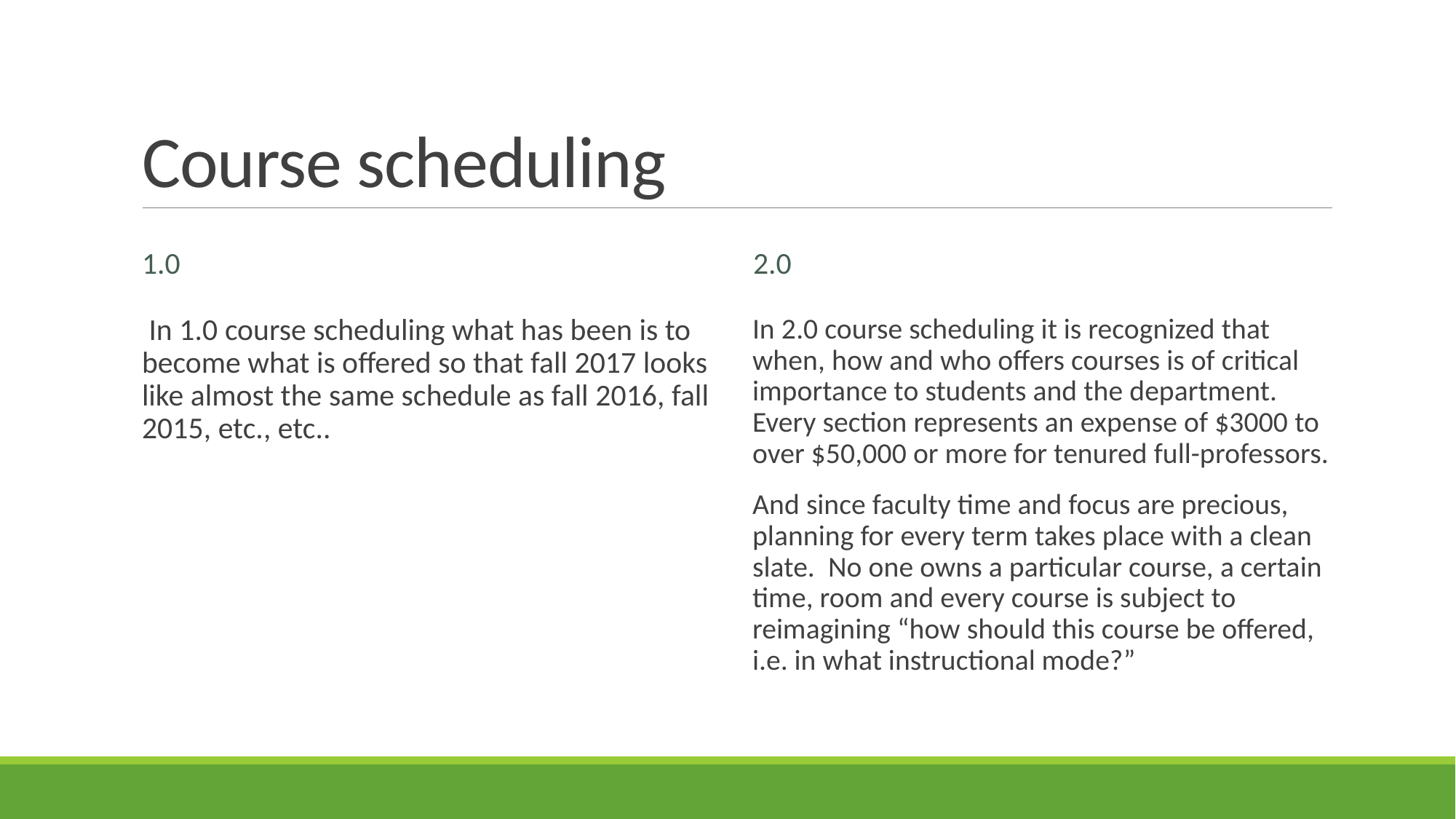

# Course scheduling
1.0
2.0
 In 1.0 course scheduling what has been is to become what is offered so that fall 2017 looks like almost the same schedule as fall 2016, fall 2015, etc., etc..
In 2.0 course scheduling it is recognized that when, how and who offers courses is of critical importance to students and the department.  Every section represents an expense of $3000 to over $50,000 or more for tenured full-professors.
And since faculty time and focus are precious, planning for every term takes place with a clean slate.  No one owns a particular course, a certain time, room and every course is subject to reimagining “how should this course be offered, i.e. in what instructional mode?”